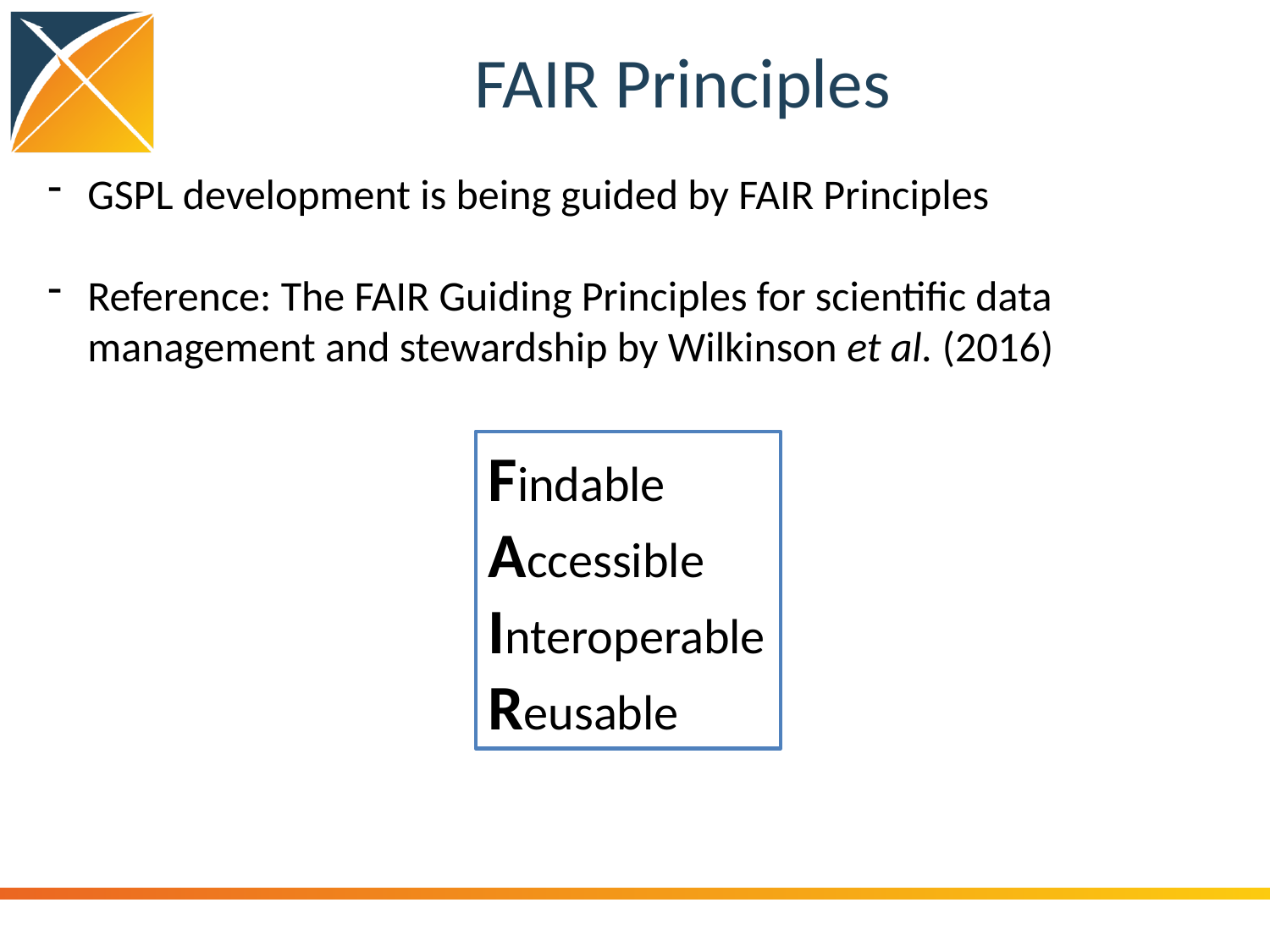

# FAIR Principles
GSPL development is being guided by FAIR Principles

Reference: The FAIR Guiding Principles for scientific data management and stewardship by Wilkinson et al. (2016)
Findable
Accessible
Interoperable
Reusable